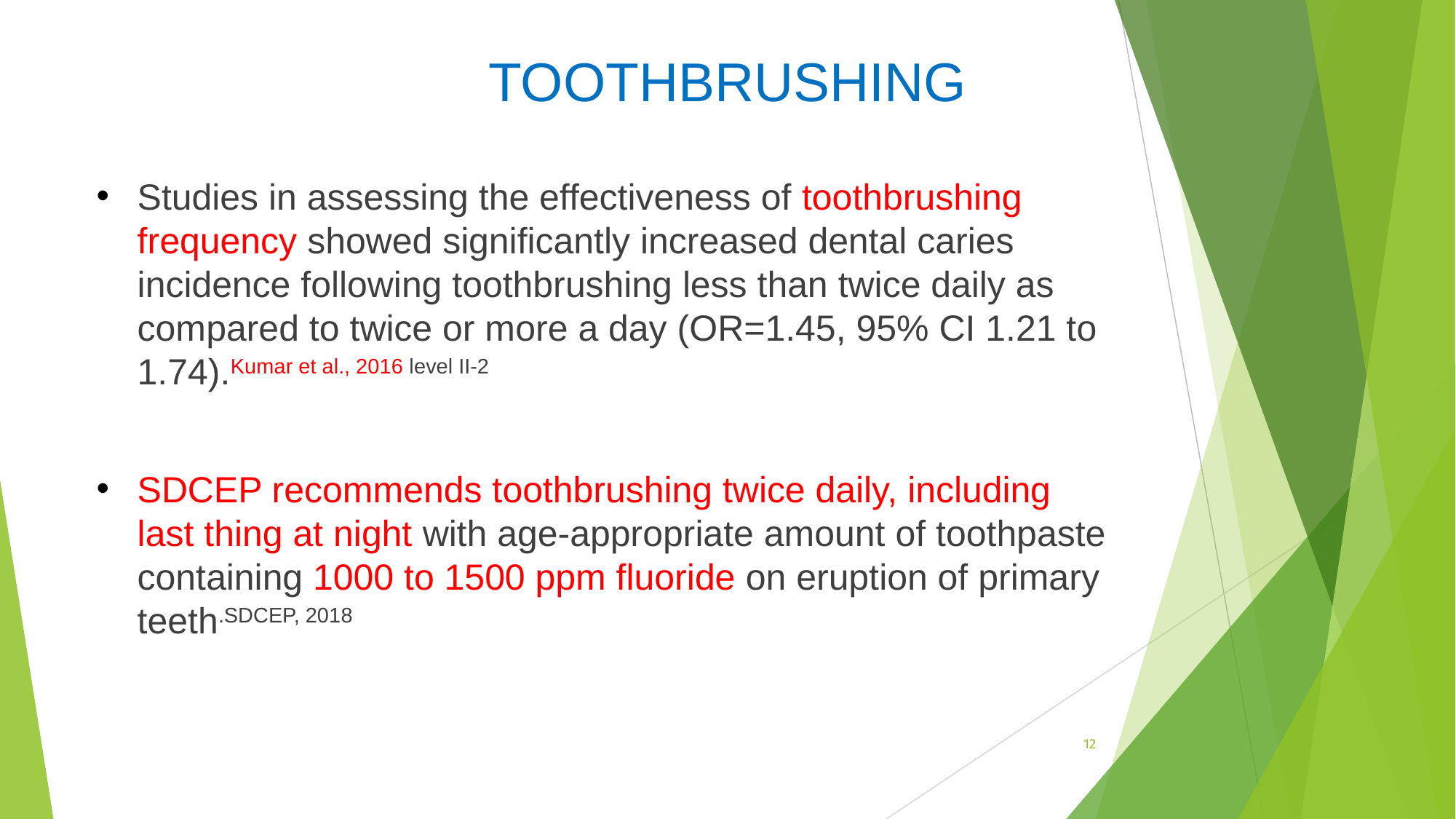

# TOOTHBRUSHING
Studies in assessing the effectiveness of toothbrushing frequency showed significantly increased dental caries incidence following toothbrushing less than twice daily as compared to twice or more a day (OR=1.45, 95% CI 1.21 to 1.74).Kumar et al., 2016 level II-2

SDCEP recommends toothbrushing twice daily, including last thing at night with age-appropriate amount of toothpaste containing 1000 to 1500 ppm fluoride on eruption of primary teeth.SDCEP, 2018

12